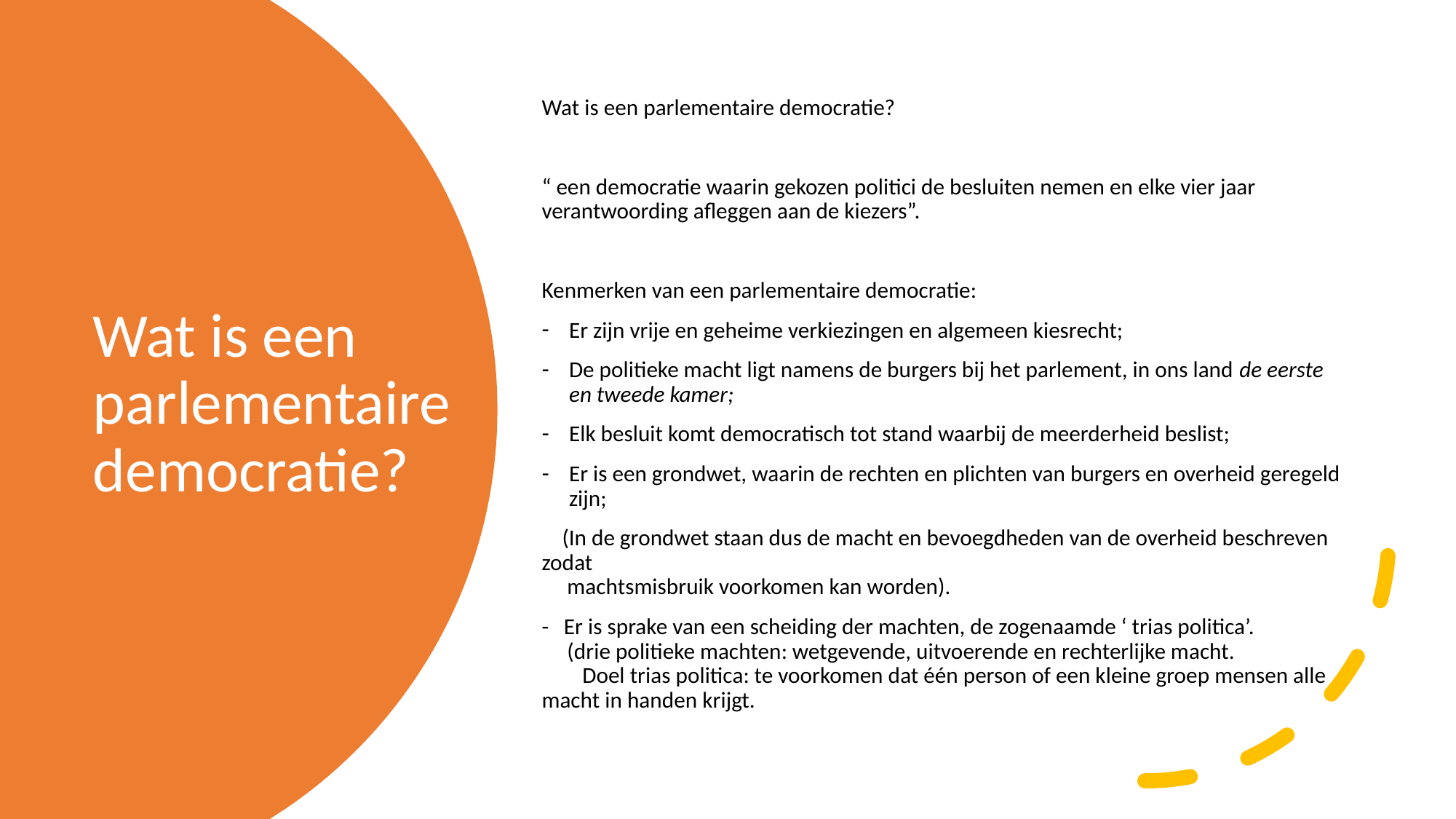

Wat is een parlementaire democratie?

“ een democratie waarin gekozen politici de besluiten nemen en elke vier jaar verantwoording afleggen aan de kiezers”.

Kenmerken van een parlementaire democratie:
Er zijn vrije en geheime verkiezingen en algemeen kiesrecht;
De politieke macht ligt namens de burgers bij het parlement, in ons land de eerste en tweede kamer;
Elk besluit komt democratisch tot stand waarbij de meerderheid beslist;
Er is een grondwet, waarin de rechten en plichten van burgers en overheid geregeld zijn;
    (In de grondwet staan dus de macht en bevoegdheden van de overheid beschreven zodat
     machtsmisbruik voorkomen kan worden).
-   Er is sprake van een scheiding der machten, de zogenaamde ‘ trias politica’.
     (drie politieke machten: wetgevende, uitvoerende en rechterlijke macht.
        Doel trias politica: te voorkomen dat één person of een kleine groep mensen alle macht in handen krijgt.
# Wat is een parlementaire democratie?